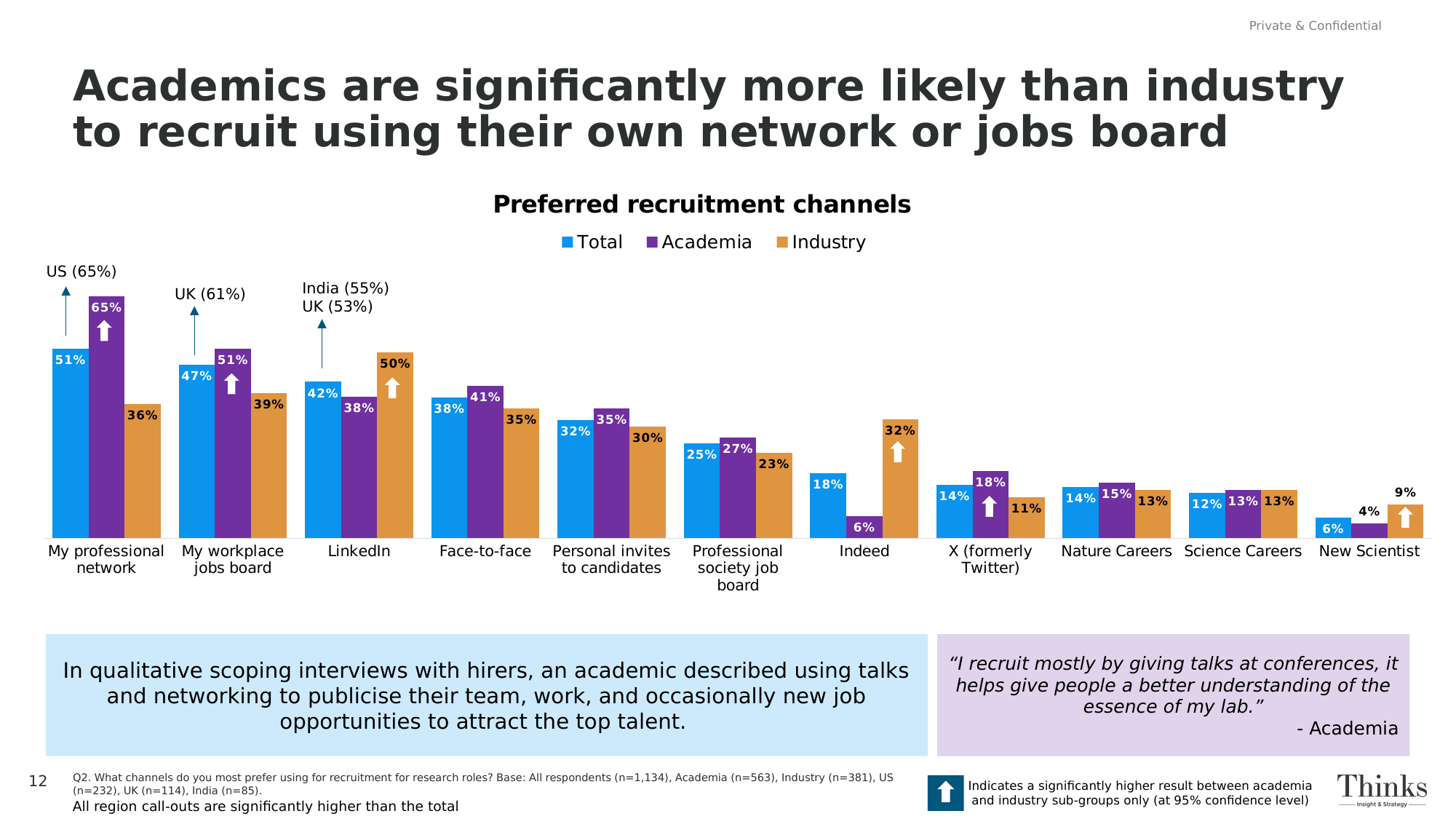

Private & Confidential
Academics are significantly more likely than industry to recruit using their own network or jobs board

### Chart: Preferred recruitment channels

| Category | Total | Academia | Industry |
|---|---|---|---|
| My professional network | 0.5088183421516755 | 0.65 | 0.36 |
| My workplace jobs board | 0.4656084656084656 | 0.51 | 0.39 |
| LinkedIn | 0.42063492063492064 | 0.38 | 0.5 |
| Face-to-face | 0.3783068783068783 | 0.41 | 0.35 |
| Personal invites to candidates | 0.31746031746031744 | 0.35 | 0.3 |
| Professional society job board | 0.25485008818342153 | 0.27 | 0.23 |
| Indeed | 0.17548500881834214 | 0.06 | 0.32 |
| X (formerly Twitter) | 0.1437389770723104 | 0.18 | 0.11 |
| Nature Careers | 0.13756613756613756 | 0.15 | 0.13 |
| Science Careers | 0.12257495590828923 | 0.13 | 0.13 |
| New Scientist | 0.05555555555555555 | 0.04 | 0.09 |
US (65%)
India (55%)
UK (53%)
UK (61%)

In qualitative scoping interviews with hirers, an academic described using talks and networking to publicise their team, work, and occasionally new job opportunities to attract the top talent.
“I recruit mostly by giving talks at conferences, it helps give people a better understanding of the essence of my lab.”
 - Academia
12
Q2. What channels do you most prefer using for recruitment for research roles? Base: All respondents (n=1,134), Academia (n=563), Industry (n=381), US (n=232), UK (n=114), India (n=85).

Indicates a significantly higher result between academia and industry sub-groups only (at 95% confidence level)

All region call-outs are significantly higher than the total